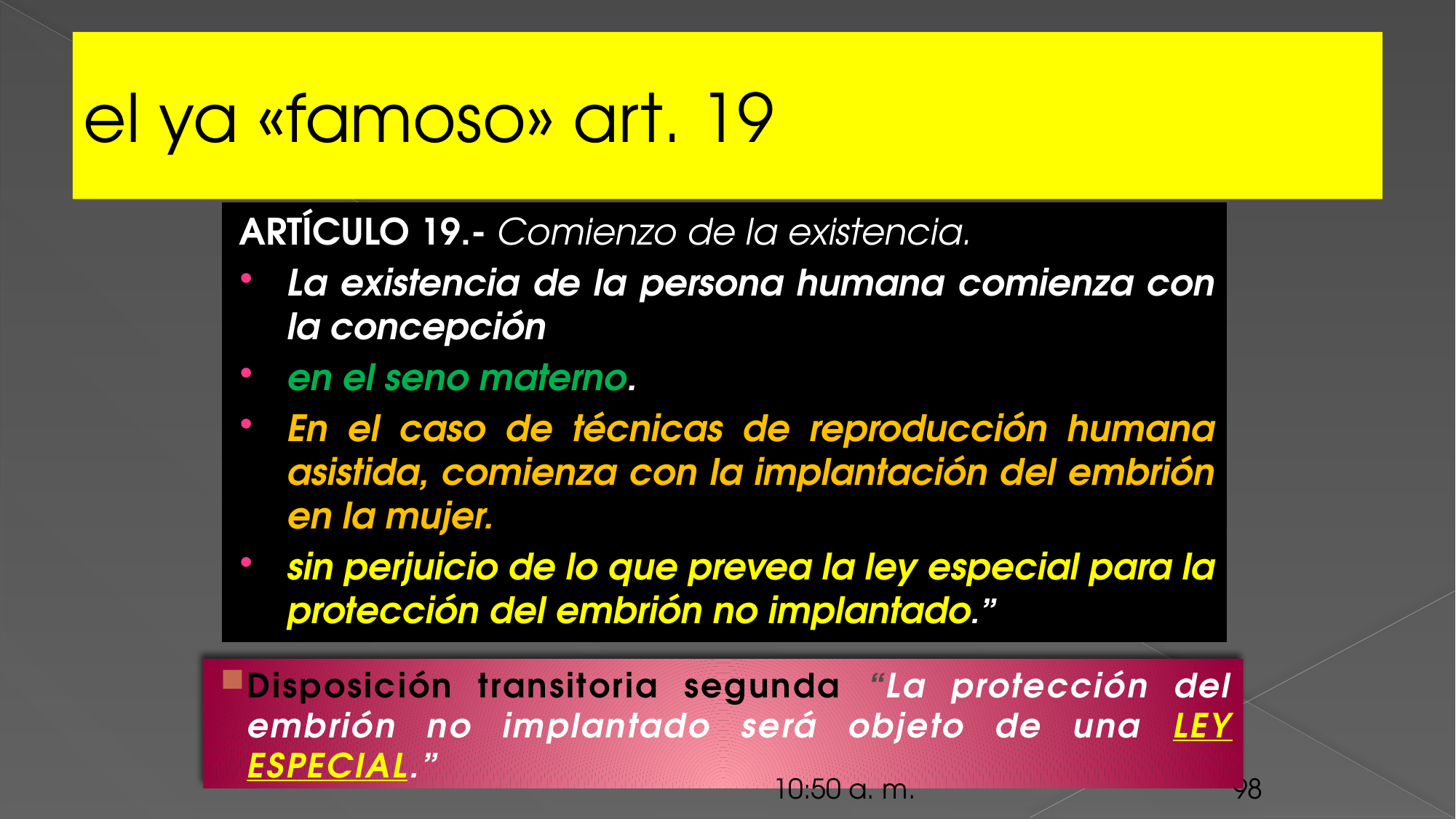

# el ya «famoso» art. 19
ARTÍCULO 19.- Comienzo de la existencia.
La existencia de la persona humana comienza con la concepción
en el seno materno.
En el caso de técnicas de reproducción humana asistida, comienza con la implantación del embrión en la mujer.
sin perjuicio de lo que prevea la ley especial para la protección del embrión no implantado.”
Disposición transitoria segunda “La protección del embrión no implantado será objeto de una LEY ESPECIAL.”
10:50 a. m.
98